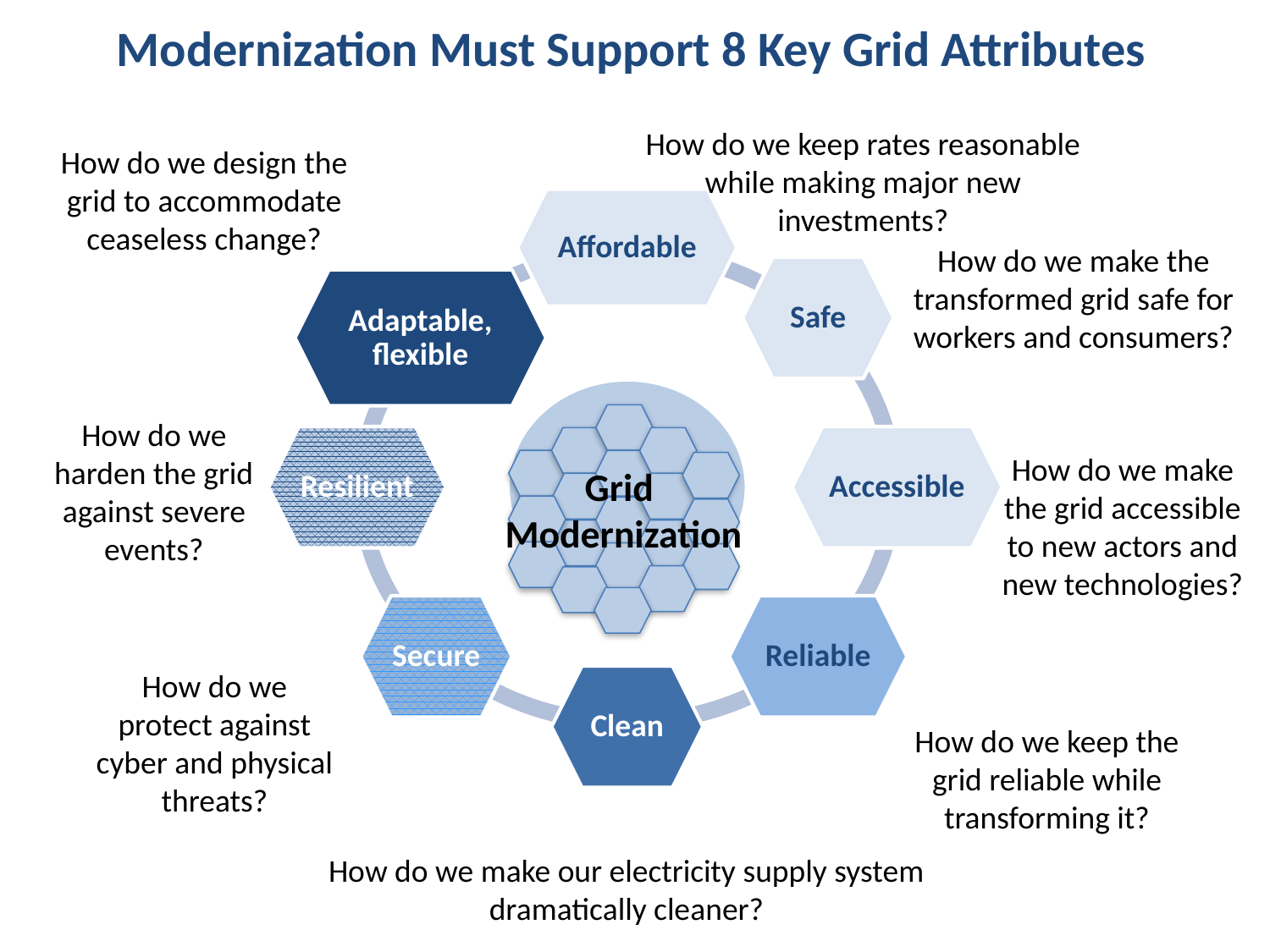

Modernization Must Support 8 Key Grid Attributes
How do we keep rates reasonable while making major new investments?
How do we design the grid to accommodate ceaseless change?
Modernized Grid
Affordable
Safe
Accessible
Reliable
Clean
Secure
Resilient
Adaptable, flexible

Grid
Modernization
How do we make the transformed grid safe for workers and consumers?
How do we harden the grid against severe events?
How do we make the grid accessible to new actors and new technologies?
How do we protect against cyber and physical threats?
How do we keep the grid reliable while transforming it?
How do we make our electricity supply system dramatically cleaner?